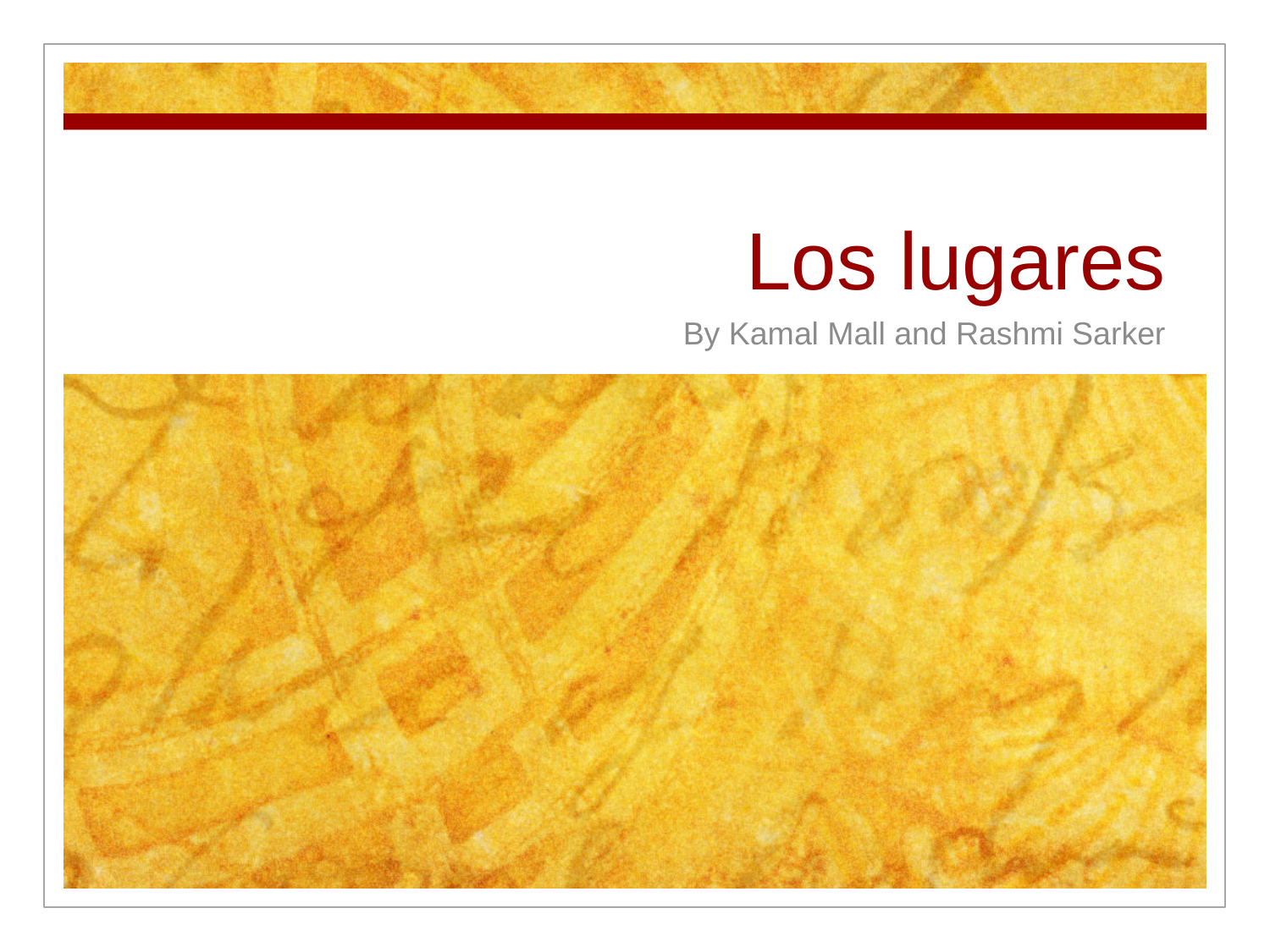

# Los lugares
By Kamal Mall and Rashmi Sarker